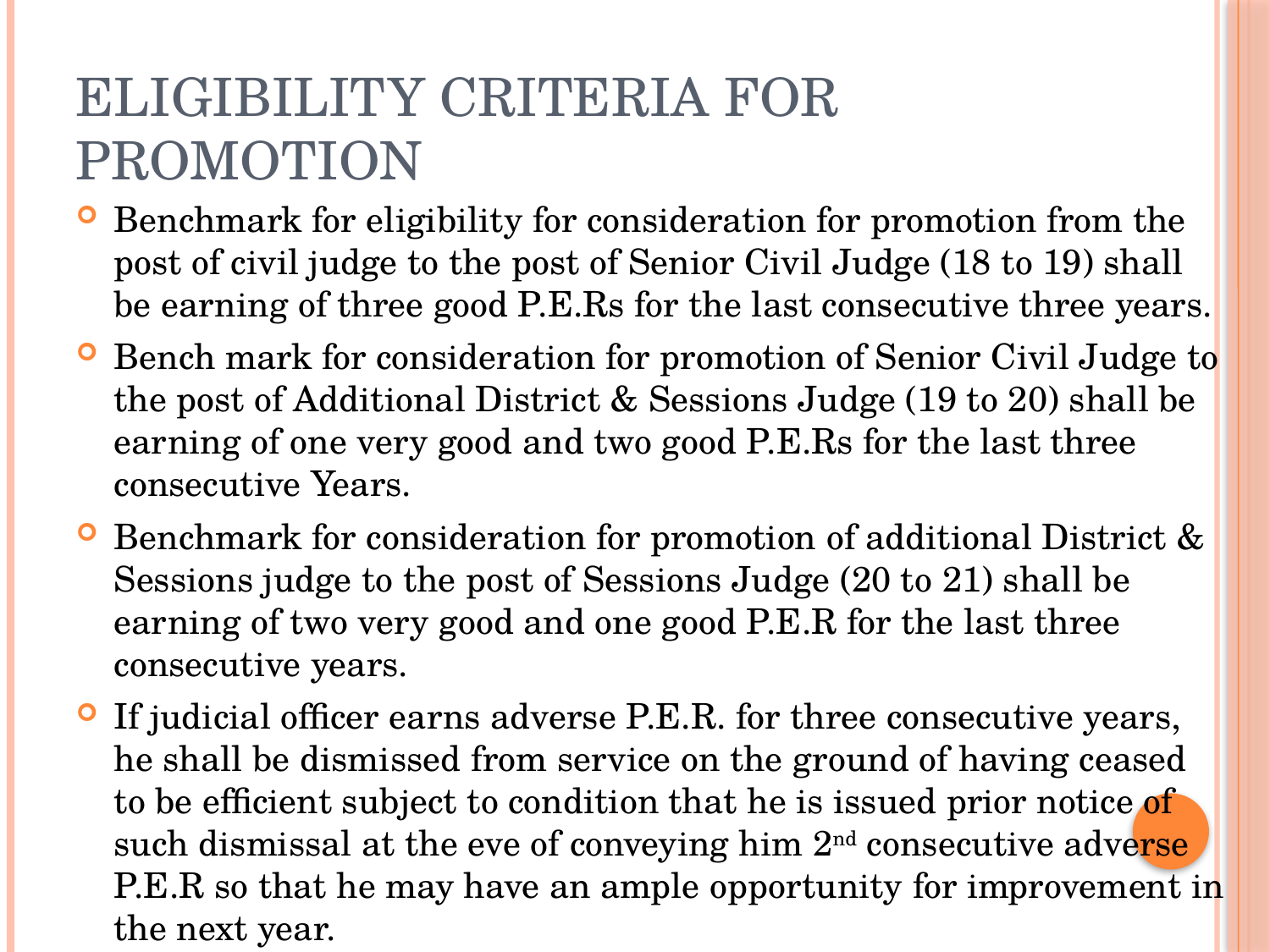

# Eligibility criteria for promotion
Benchmark for eligibility for consideration for promotion from the post of civil judge to the post of Senior Civil Judge (18 to 19) shall be earning of three good P.E.Rs for the last consecutive three years.
Bench mark for consideration for promotion of Senior Civil Judge to the post of Additional District & Sessions Judge (19 to 20) shall be earning of one very good and two good P.E.Rs for the last three consecutive Years.
Benchmark for consideration for promotion of additional District & Sessions judge to the post of Sessions Judge (20 to 21) shall be earning of two very good and one good P.E.R for the last three consecutive years.
If judicial officer earns adverse P.E.R. for three consecutive years, he shall be dismissed from service on the ground of having ceased to be efficient subject to condition that he is issued prior notice of such dismissal at the eve of conveying him 2nd consecutive adverse P.E.R so that he may have an ample opportunity for improvement in the next year.